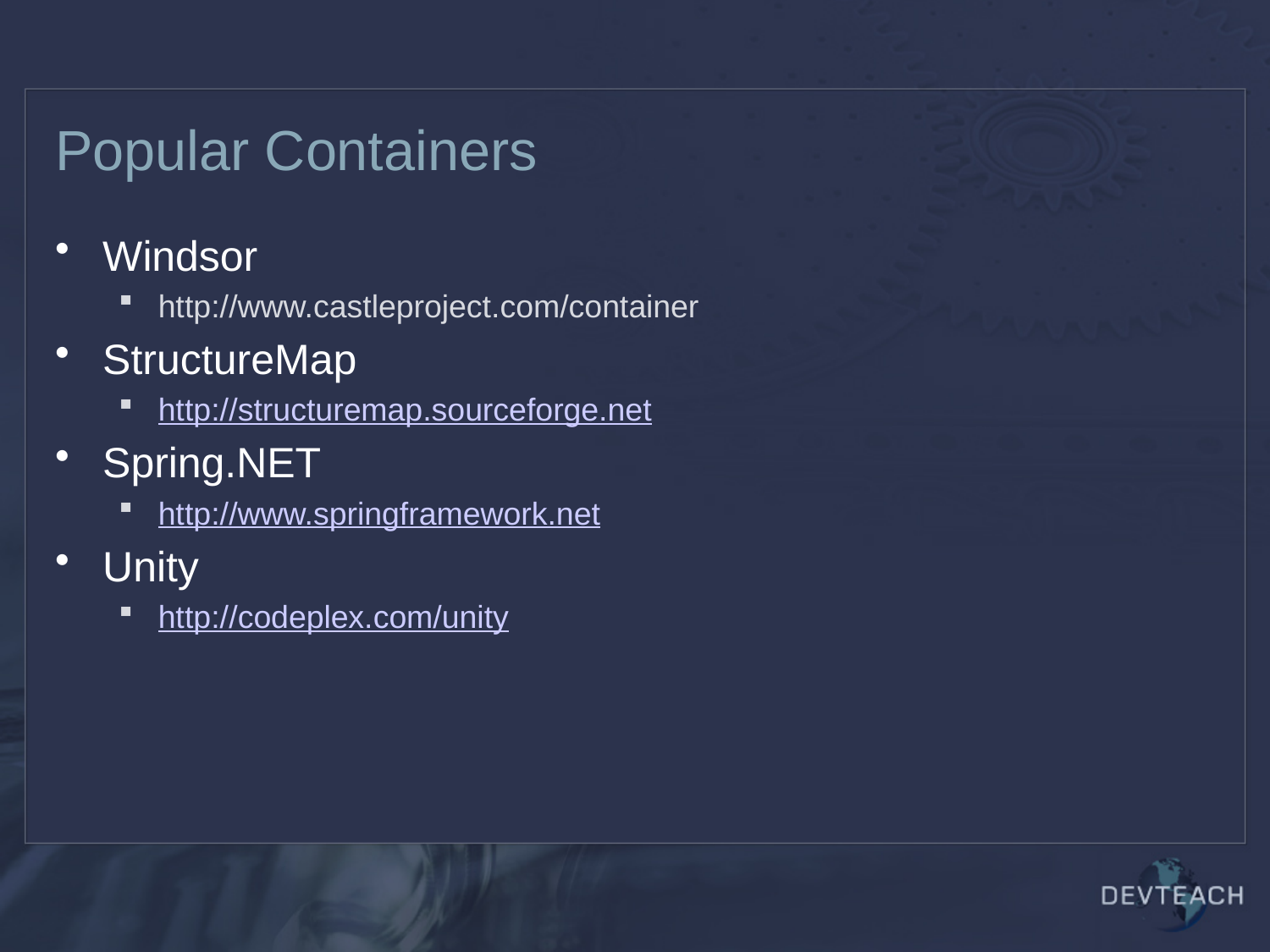

# Popular Containers
Windsor
http://www.castleproject.com/container
StructureMap
http://structuremap.sourceforge.net
Spring.NET
http://www.springframework.net
Unity
http://codeplex.com/unity